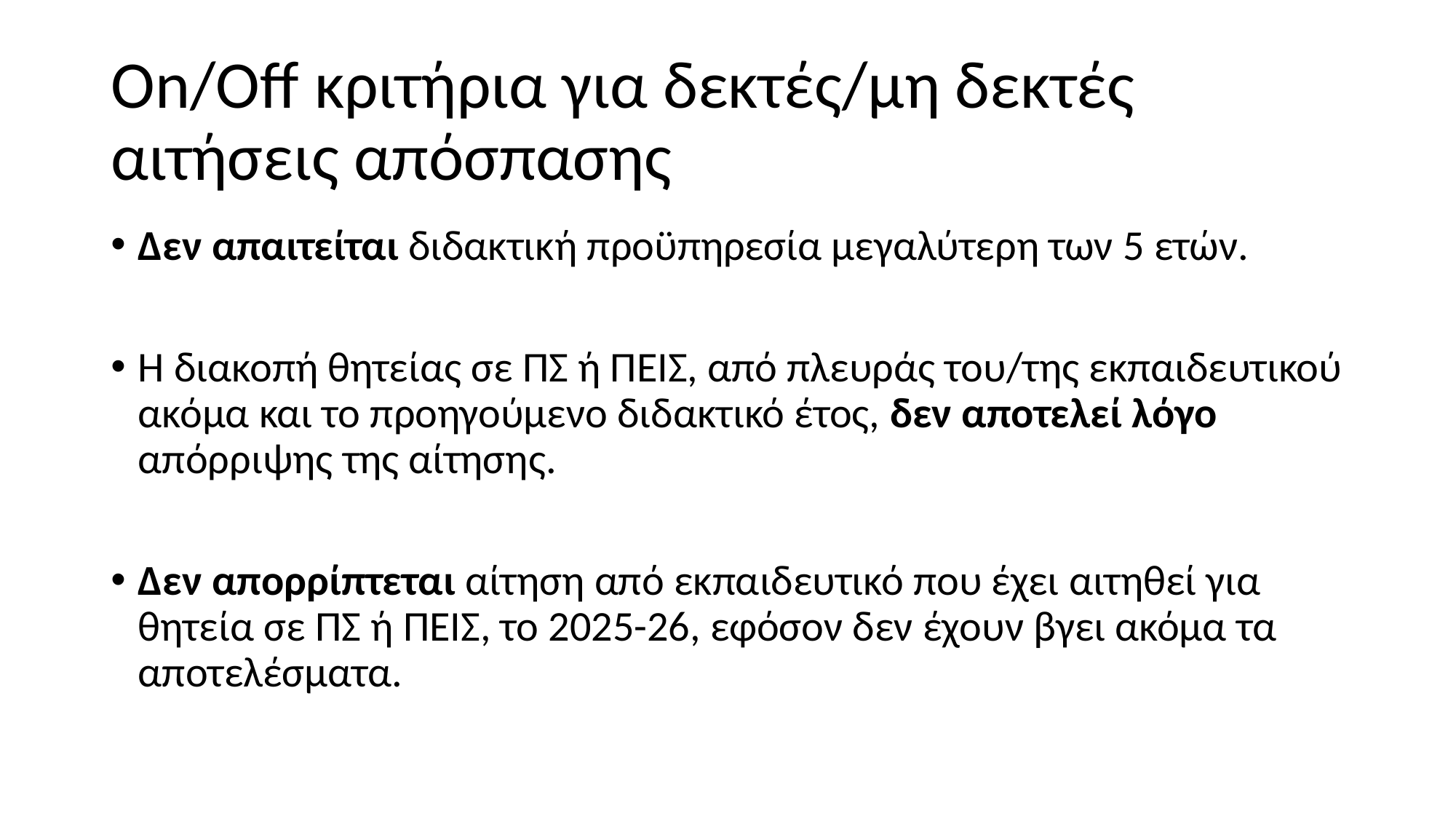

# On/Off κριτήρια για δεκτές/μη δεκτές αιτήσεις απόσπασης
Δεν απαιτείται διδακτική προϋπηρεσία μεγαλύτερη των 5 ετών.

Η διακοπή θητείας σε ΠΣ ή ΠΕΙΣ, από πλευράς του/της εκπαιδευτικού ακόμα και το προηγούμενο διδακτικό έτος, δεν αποτελεί λόγο απόρριψης της αίτησης.

Δεν απορρίπτεται αίτηση από εκπαιδευτικό που έχει αιτηθεί για θητεία σε ΠΣ ή ΠΕΙΣ, το 2025-26, εφόσον δεν έχουν βγει ακόμα τα αποτελέσματα.